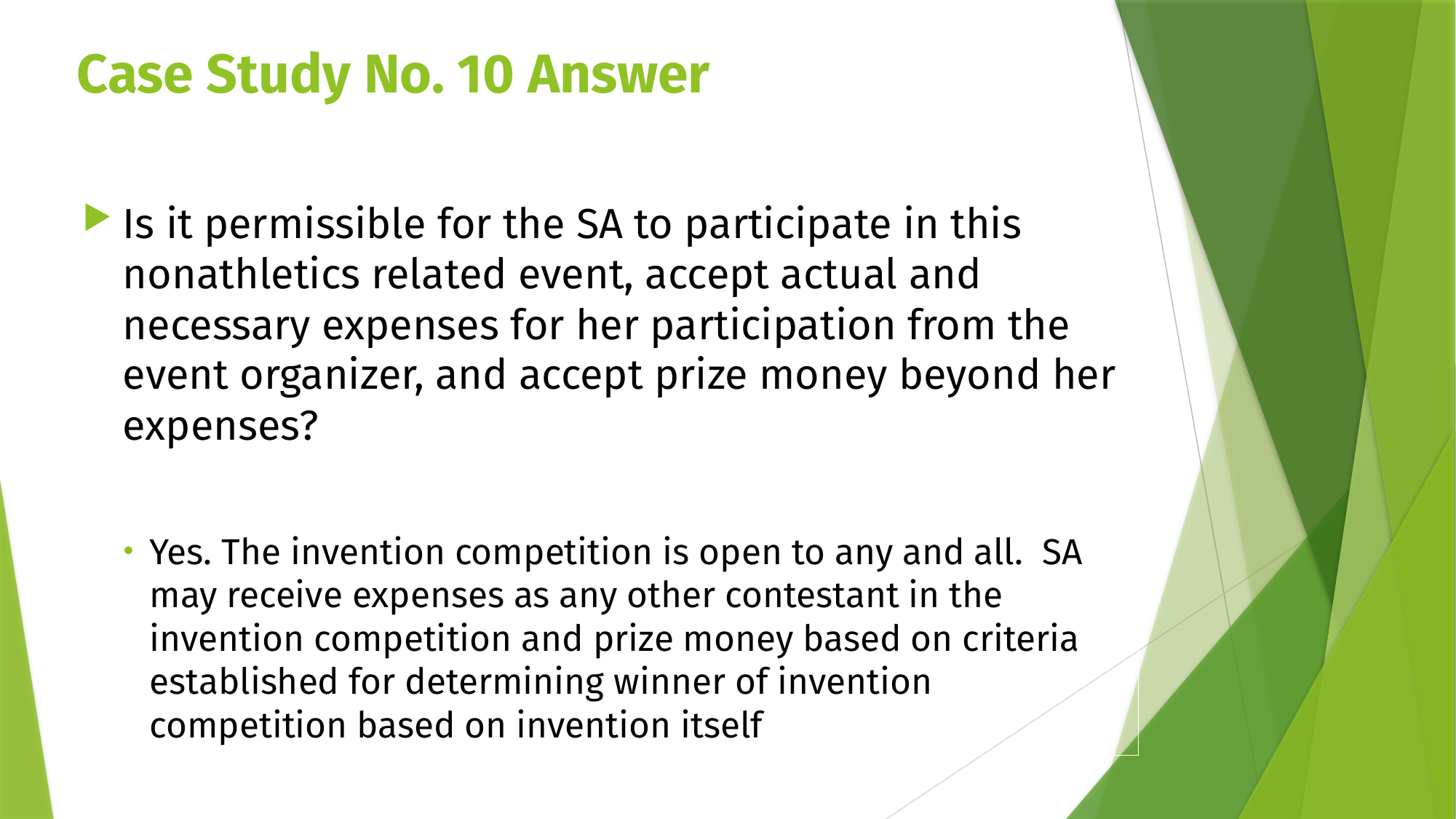

# Case Study No. 10 Answer
Is it permissible for the SA to participate in this nonathletics related event, accept actual and necessary expenses for her participation from the event organizer, and accept prize money beyond her expenses?

Yes. The invention competition is open to any and all.  SA may receive expenses as any other contestant in the invention competition and prize money based on criteria established for determining winner of invention competition based on invention itself